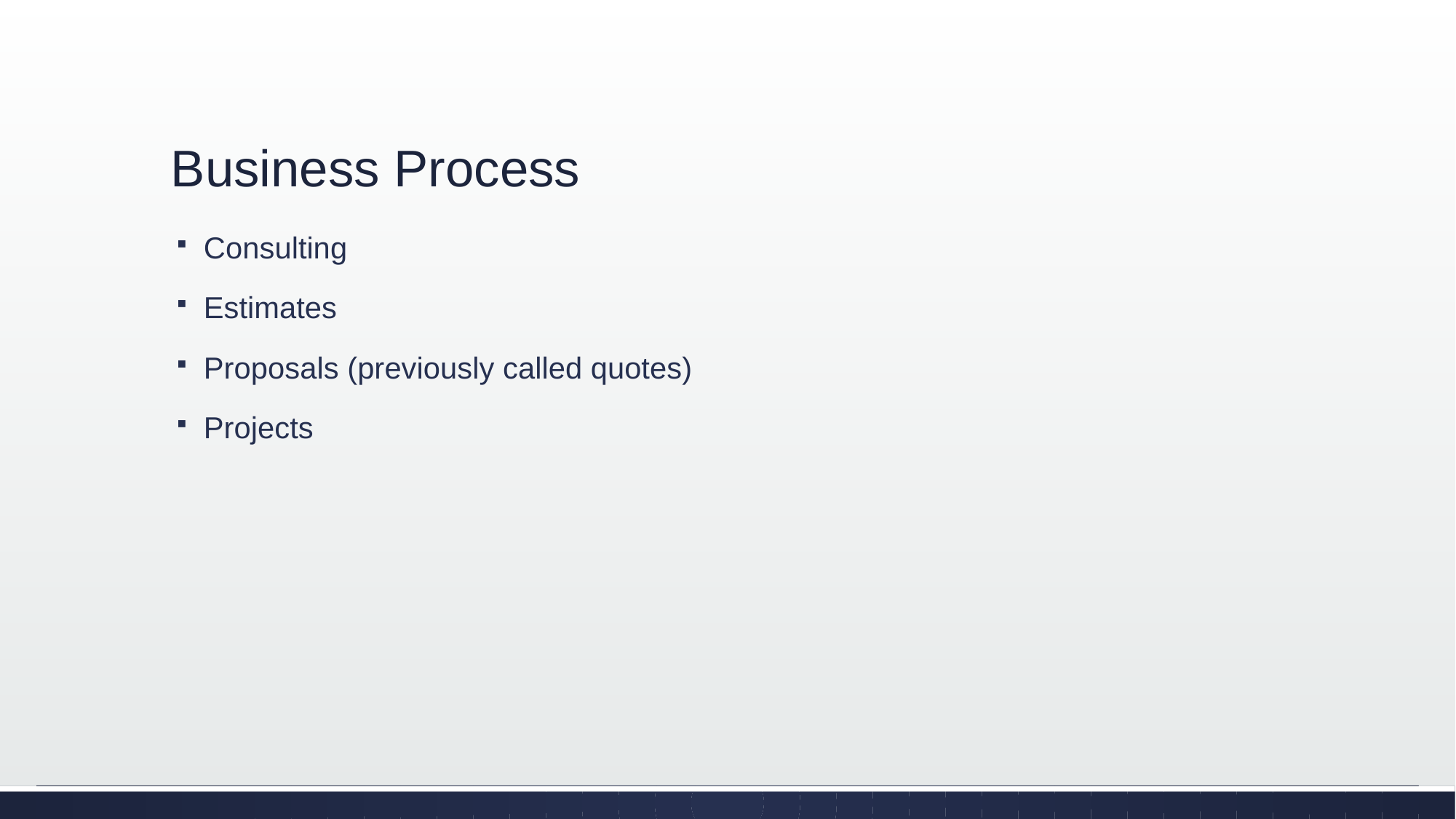

# Business Process
Consulting
Estimates
Proposals (previously called quotes)
Projects